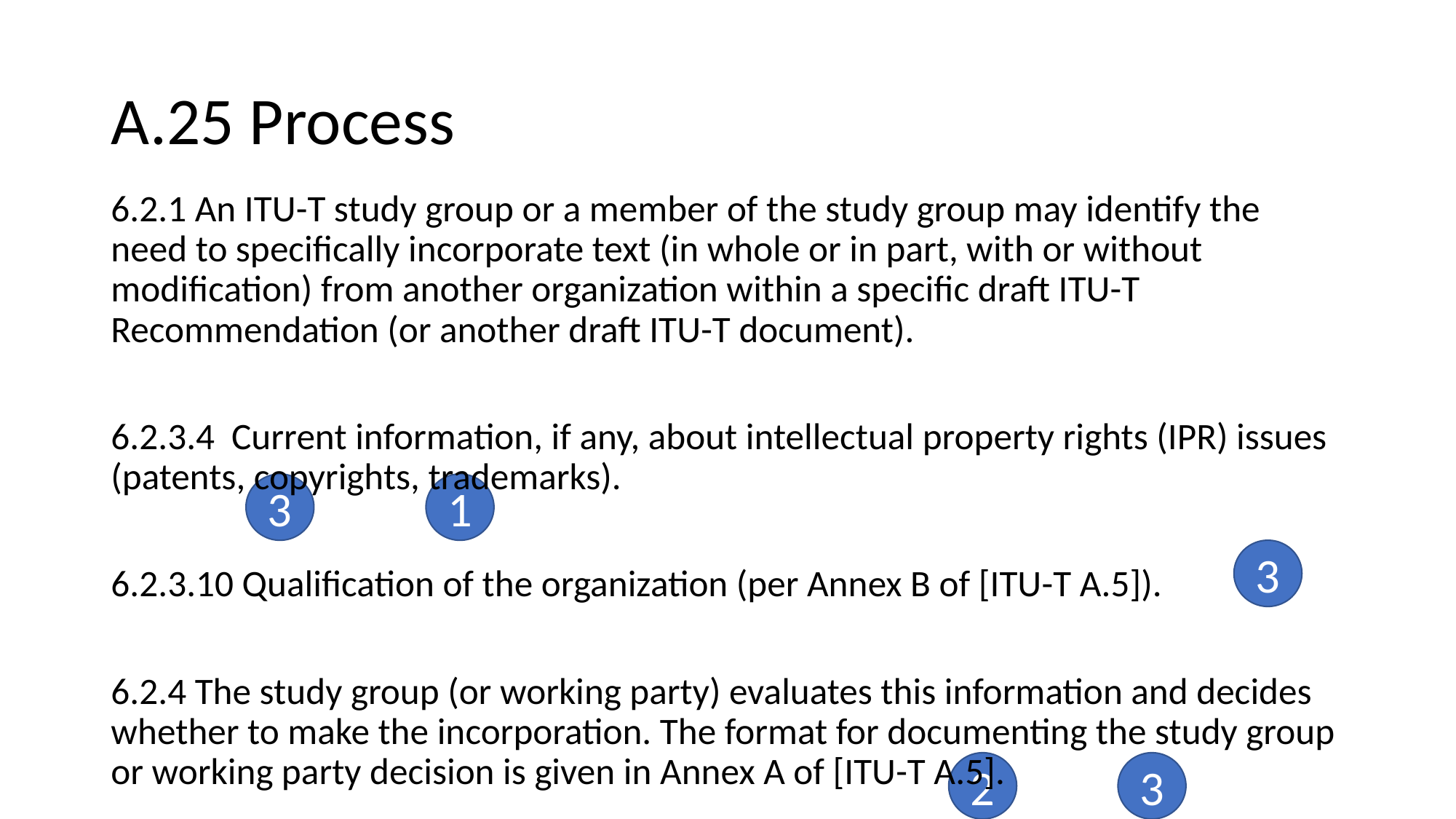

# A.25 Process
6.2.1 An ITU-T study group or a member of the study group may identify the need to specifically incorporate text (in whole or in part, with or without modification) from another organization within a specific draft ITU-T Recommendation (or another draft ITU-T document).

6.2.3.4  Current information, if any, about intellectual property rights (IPR) issues (patents, copyrights, trademarks).

6.2.3.10 Qualification of the organization (per Annex B of [ITU-T A.5]).

6.2.4 The study group (or working party) evaluates this information and decides whether to make the incorporation. The format for documenting the study group or working party decision is given in Annex A of [ITU-T A.5].
3
1
3
2
3